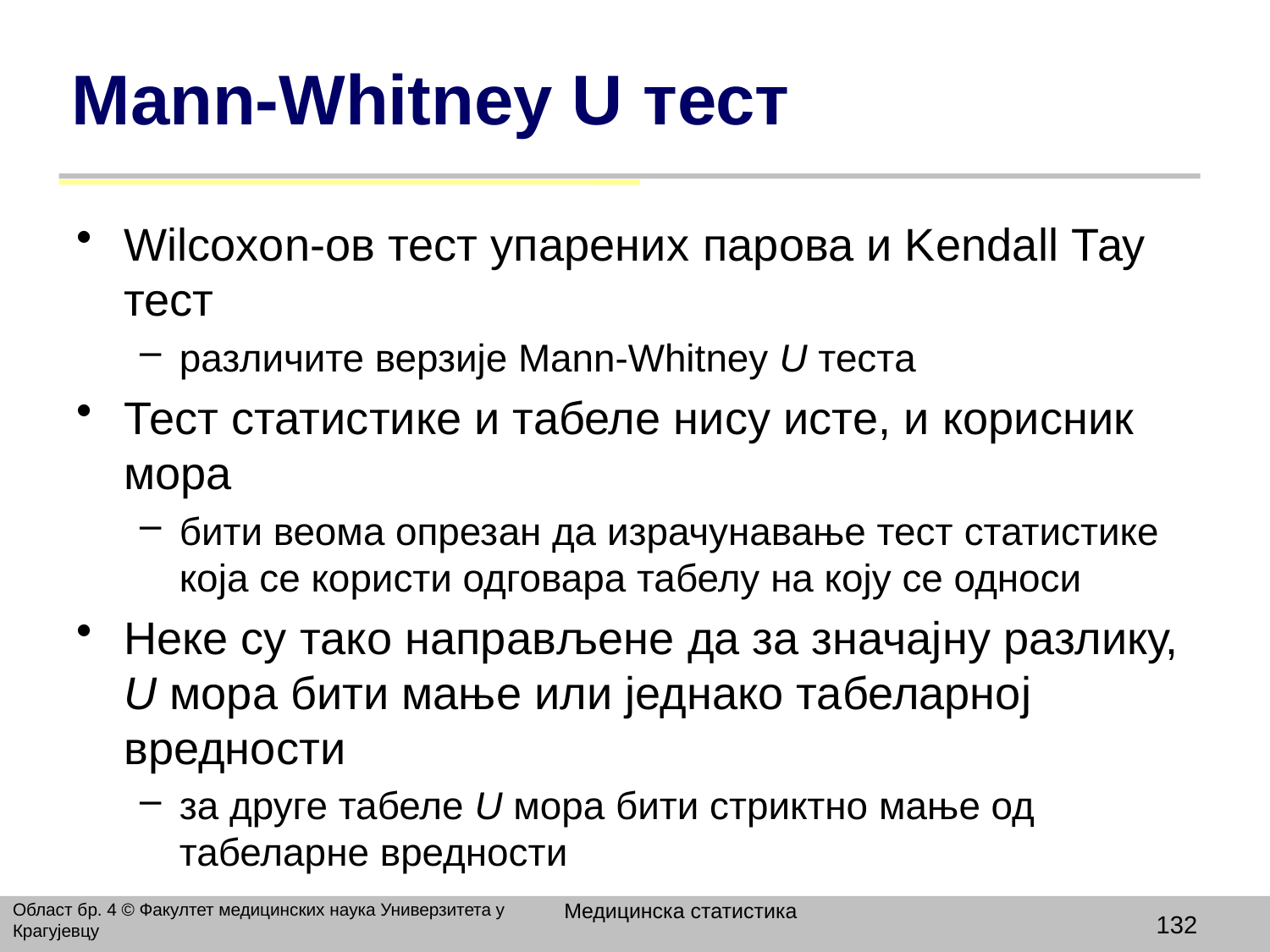

# Мann-Whitney U тест
Wilcoxon-ов тест упарених парова и Kendall Тау тест
различите верзије Мann-Whitney U теста
Тест статистике и табеле нису исте, и корисник мора
бити веома опрезан да израчунавање тест статистике која се користи одговара табелу на коју се односи
Неке су тако направљене да за значајну разлику, U мора бити мање или једнако табеларној вредности
за друге табеле U мора бити стриктно мање од табеларне вредности
Медицинска статистика
Област бр. 4 © Факултет медицинских наука Универзитета у Крагујевцу
132